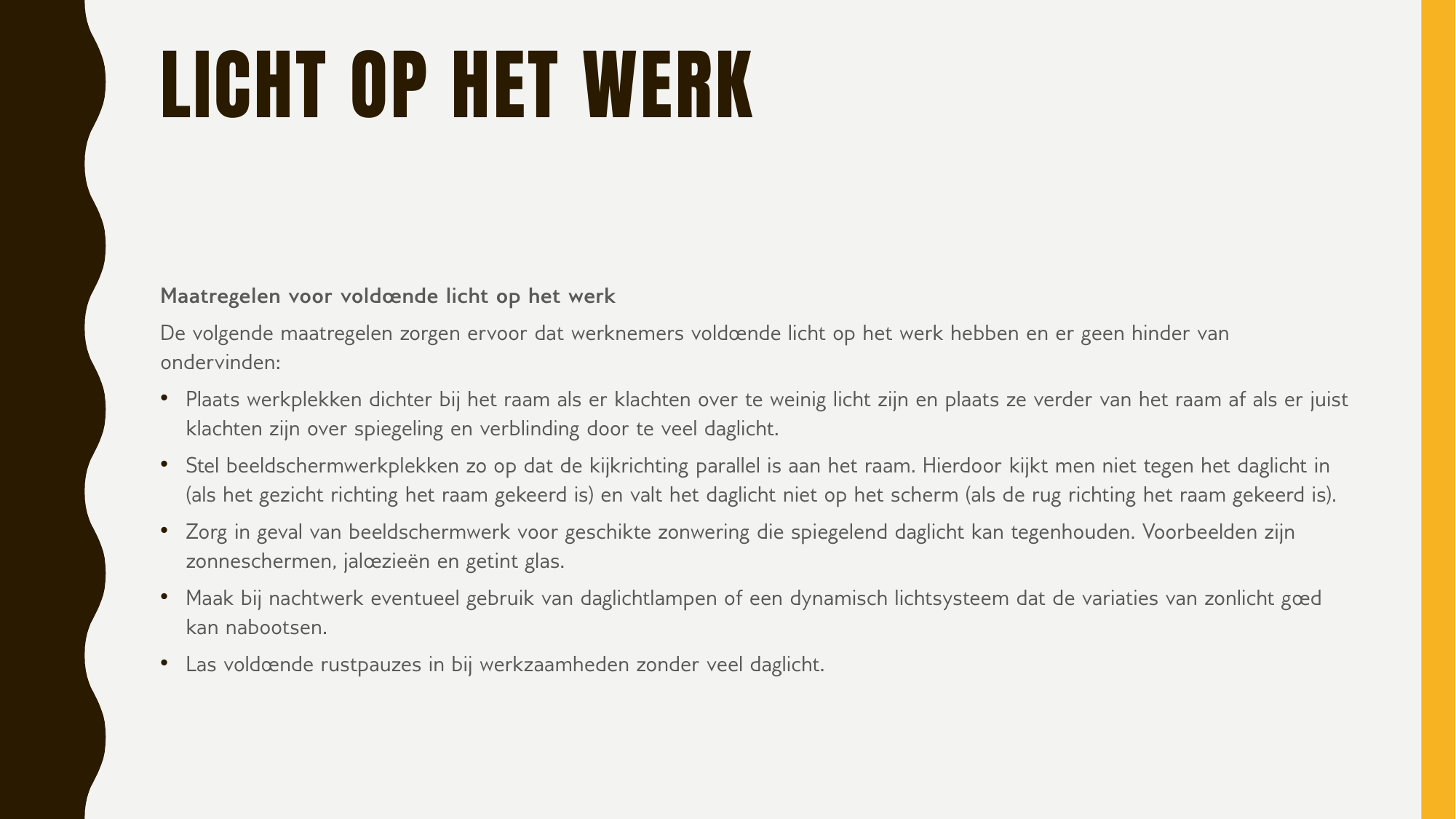

# Licht op het werk
Maatregelen voor voldoende licht op het werk
De volgende maatregelen zorgen ervoor dat werknemers voldoende licht op het werk hebben en er geen hinder van ondervinden:
Plaats werkplekken dichter bij het raam als er klachten over te weinig licht zijn en plaats ze verder van het raam af als er juist klachten zijn over spiegeling en verblinding door te veel daglicht.
Stel beeldschermwerkplekken zo op dat de kijkrichting parallel is aan het raam. Hierdoor kijkt men niet tegen het daglicht in (als het gezicht richting het raam gekeerd is) en valt het daglicht niet op het scherm (als de rug richting het raam gekeerd is).
Zorg in geval van beeldschermwerk voor geschikte zonwering die spiegelend daglicht kan tegenhouden. Voorbeelden zijn zonneschermen, jaloezieën en getint glas.
Maak bij nachtwerk eventueel gebruik van daglichtlampen of een dynamisch lichtsysteem dat de variaties van zonlicht goed kan nabootsen.
Las voldoende rustpauzes in bij werkzaamheden zonder veel daglicht.